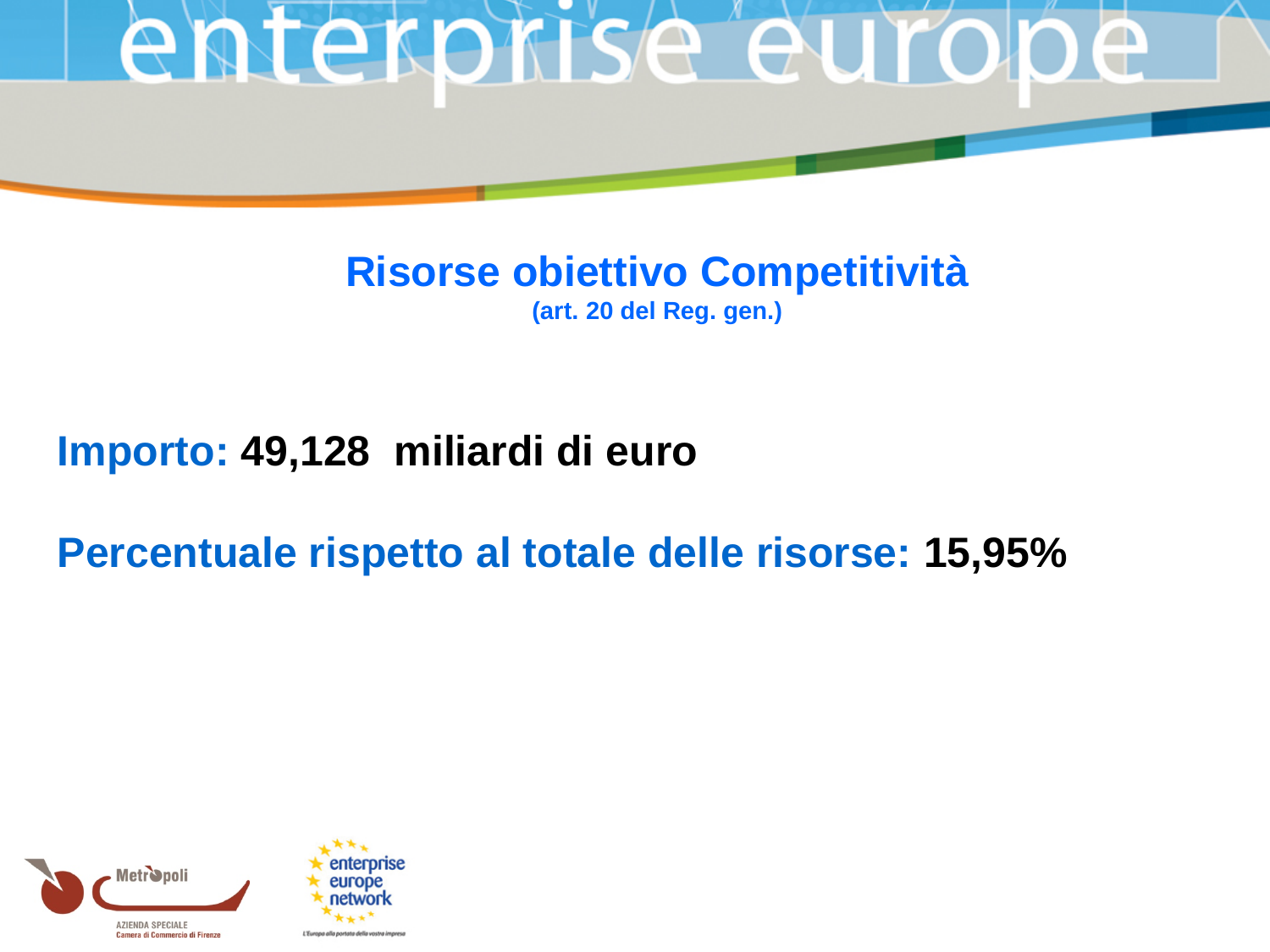

Risorse obiettivo Competitività
(art. 20 del Reg. gen.)

Importo: 49,128  miliardi di euro

Percentuale rispetto al totale delle risorse: 15,95%